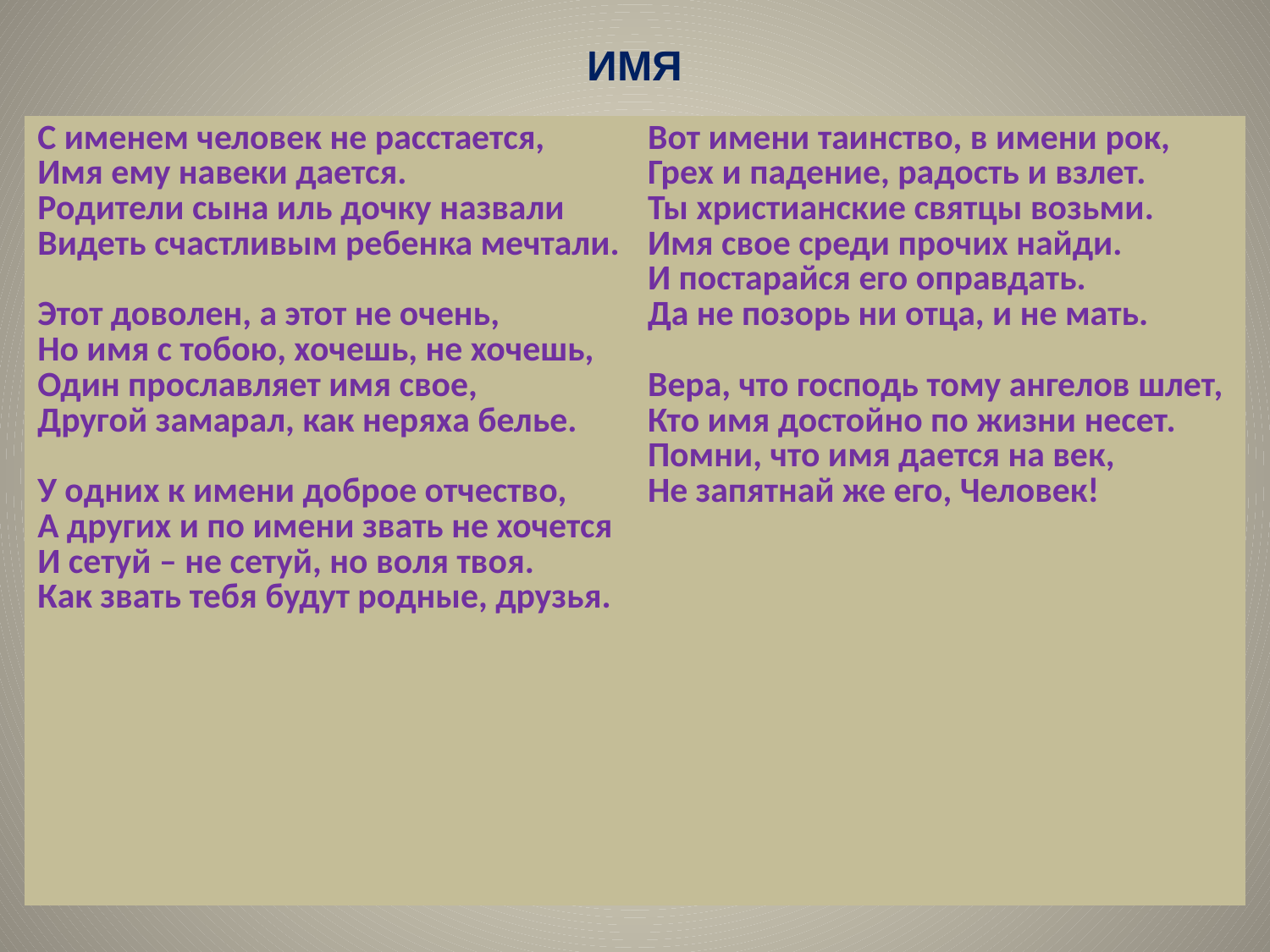

# ИМЯ
| С именем человек не расстается, Имя ему навеки дается. Родители сына иль дочку назвали Видеть счастливым ребенка мечтали.   Этот доволен, а этот не очень, Но имя с тобою, хочешь, не хочешь, Один прославляет имя свое, Другой замарал, как неряха белье.   У одних к имени доброе отчество, А других и по имени звать не хочется И сетуй – не сетуй, но воля твоя. Как звать тебя будут родные, друзья. | Вот имени таинство, в имени рок, Грех и падение, радость и взлет. Ты христианские святцы возьми. Имя свое среди прочих найди. И постарайся его оправдать. Да не позорь ни отца, и не мать.   Вера, что господь тому ангелов шлет, Кто имя достойно по жизни несет. Помни, что имя дается на век, Не запятнай же его, Человек! |
| --- | --- |